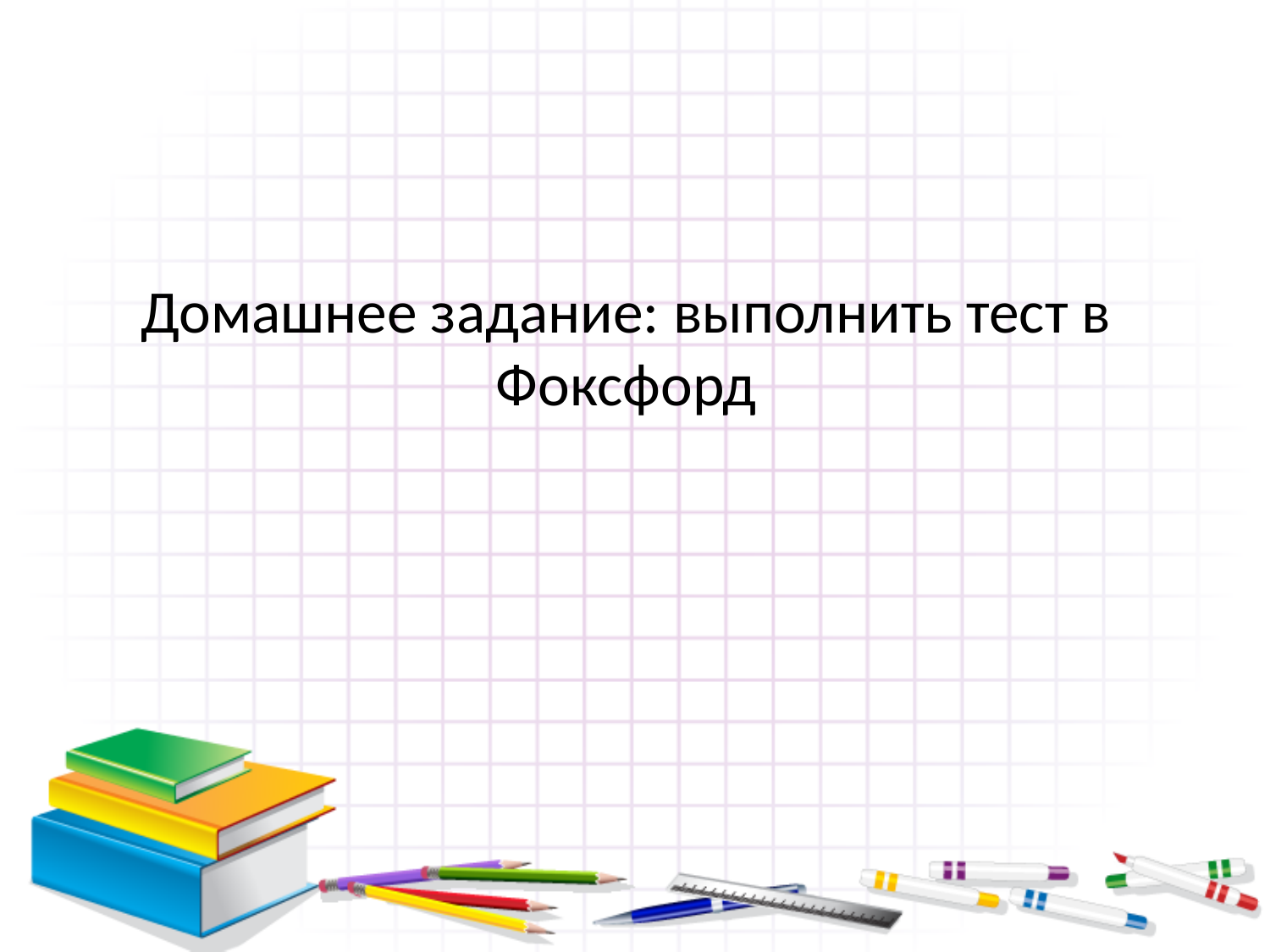

# Домашнее задание: выполнить тест в Фоксфорд